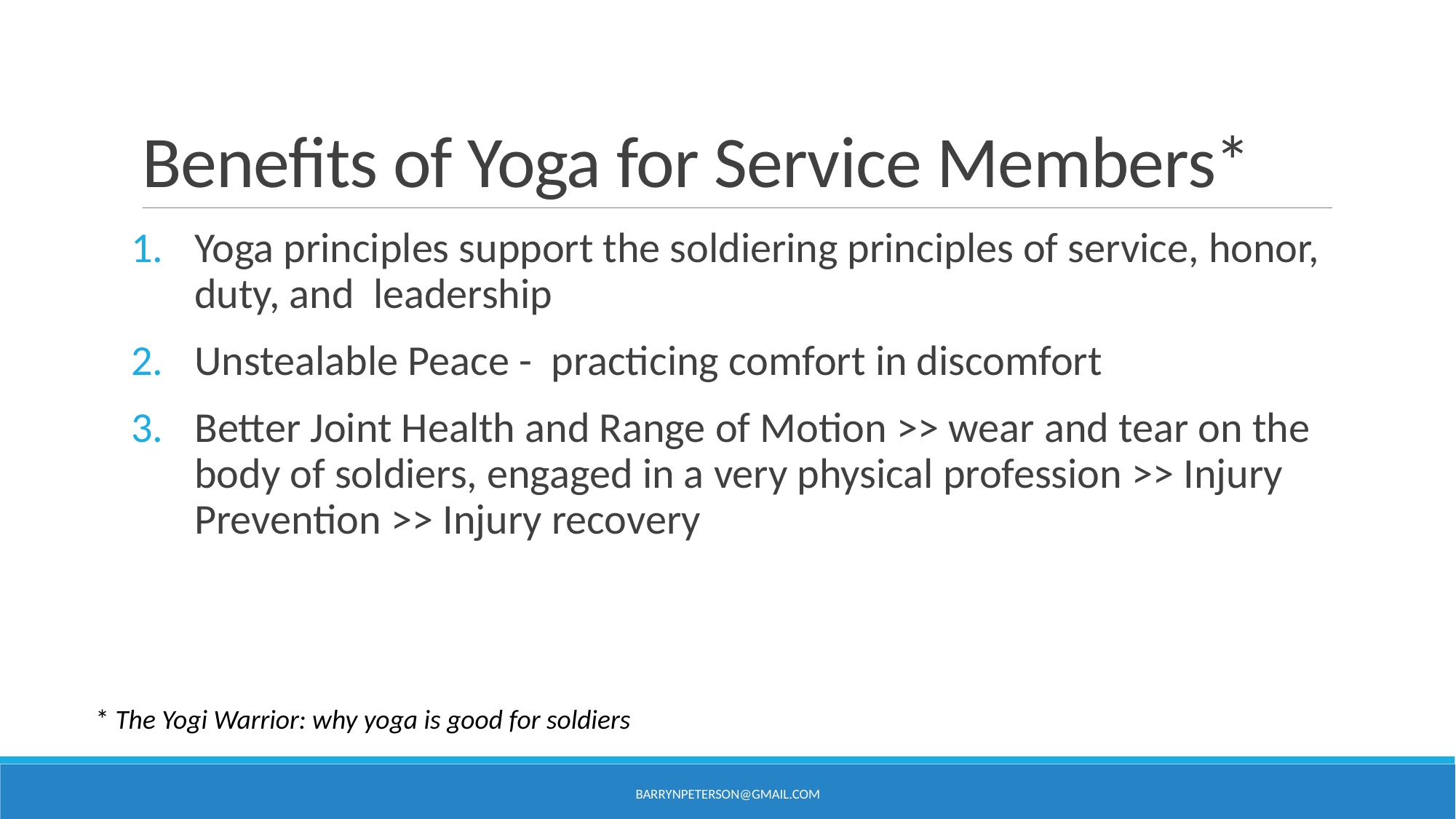

# Benefits of Yoga for Service Members*
Yoga principles support the soldiering principles of service, honor, duty, and  leadership
Unstealable Peace -  practicing comfort in discomfort
Better Joint Health and Range of Motion >> wear and tear on the body of soldiers, engaged in a very physical profession >> Injury Prevention >> Injury recovery
* The Yogi Warrior: why yoga is good for soldiers
barrynpeterson@gmail.com